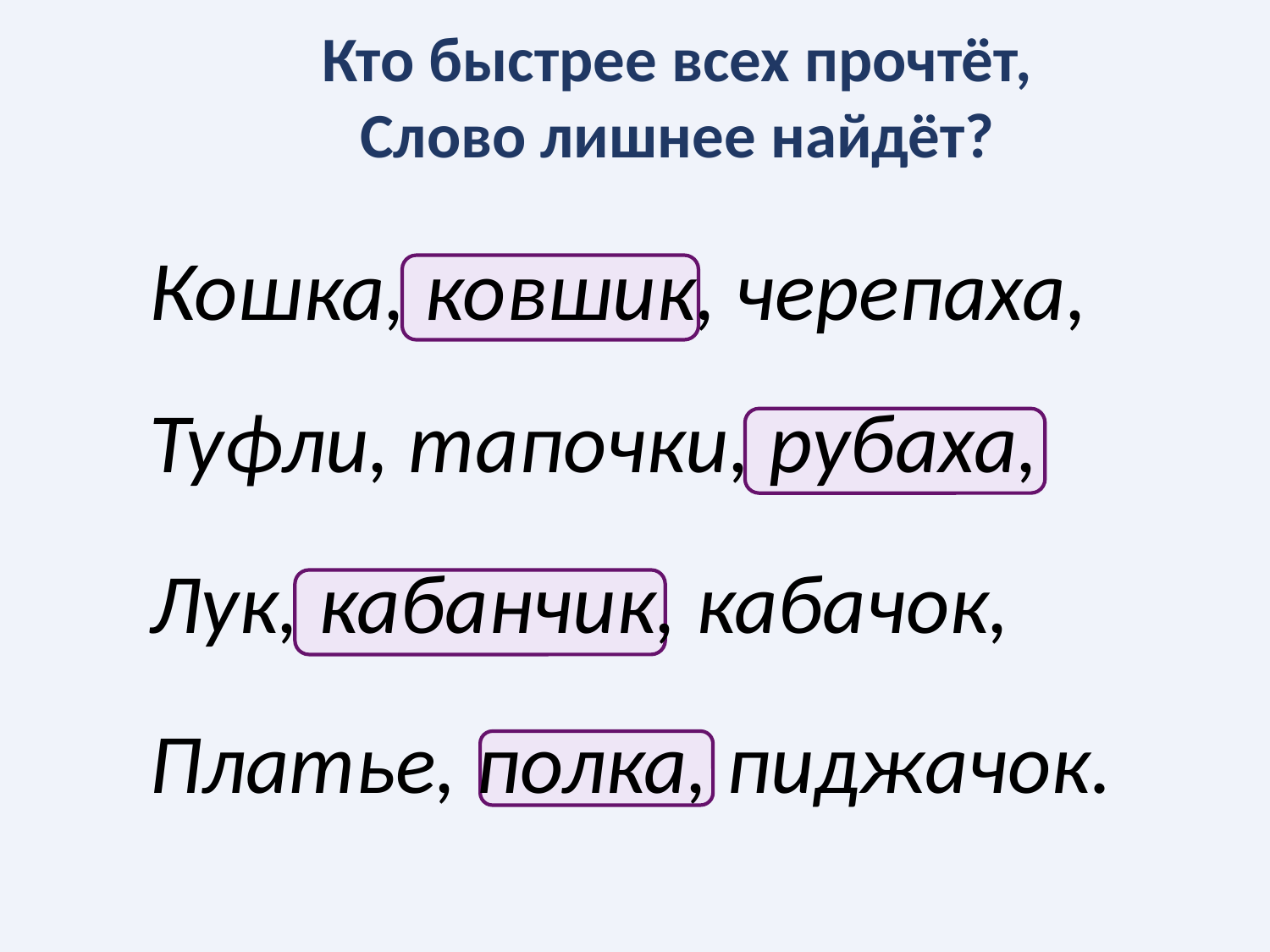

Кто быстрее всех прочтёт,
Слово лишнее найдёт?
Кошка, ковшик, черепаха,

Туфли, тапочки, рубаха,

Лук, кабанчик, кабачок,

Платье, полка, пиджачок.